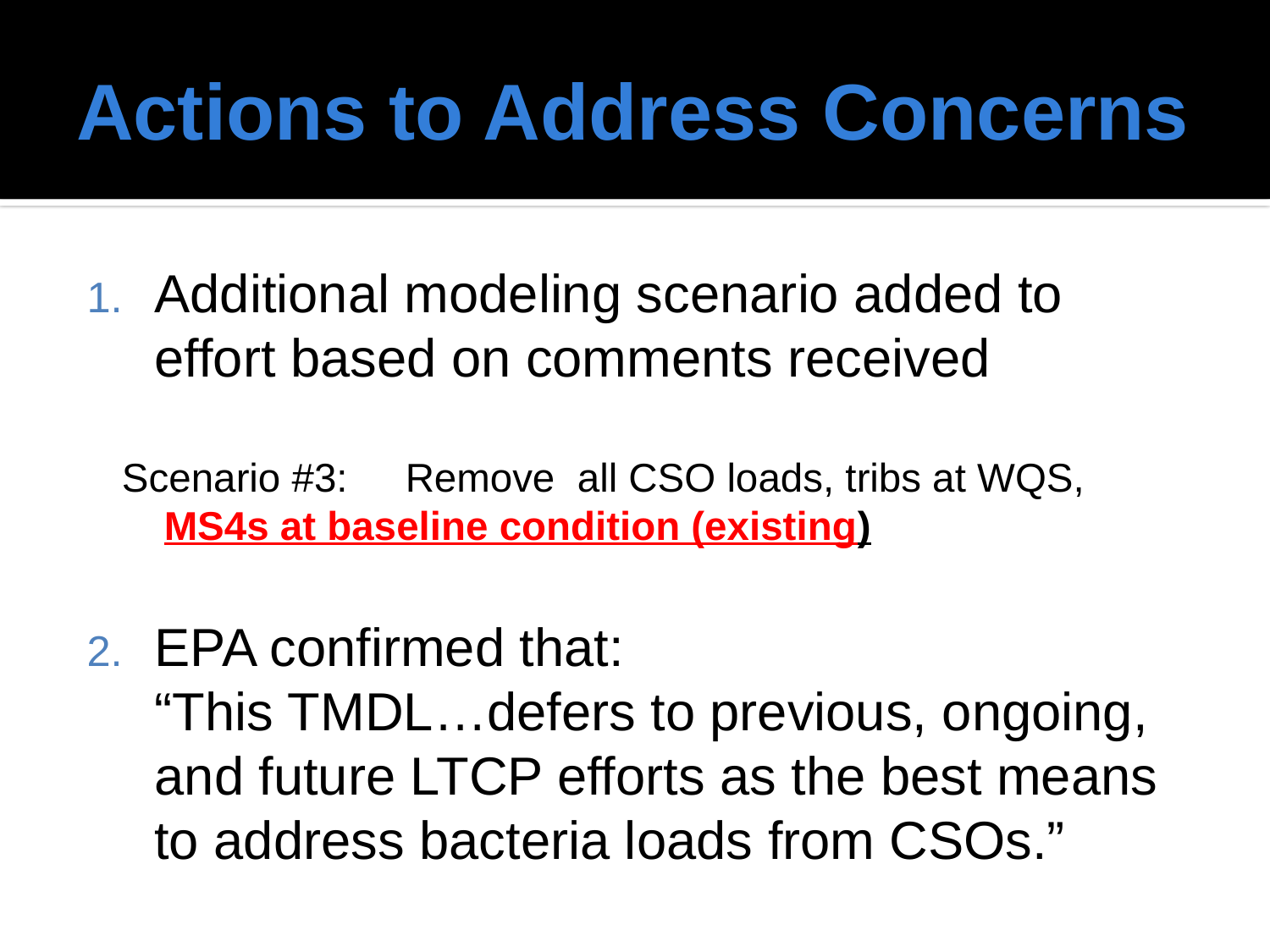

# Actions to Address Concerns
Additional modeling scenario added to effort based on comments received

Scenario #3:	Remove  all CSO loads, tribs at WQS, 			MS4s at baseline condition (existing)

EPA confirmed that:
	“This TMDL…defers to previous, ongoing, and future LTCP efforts as the best means to address bacteria loads from CSOs.”